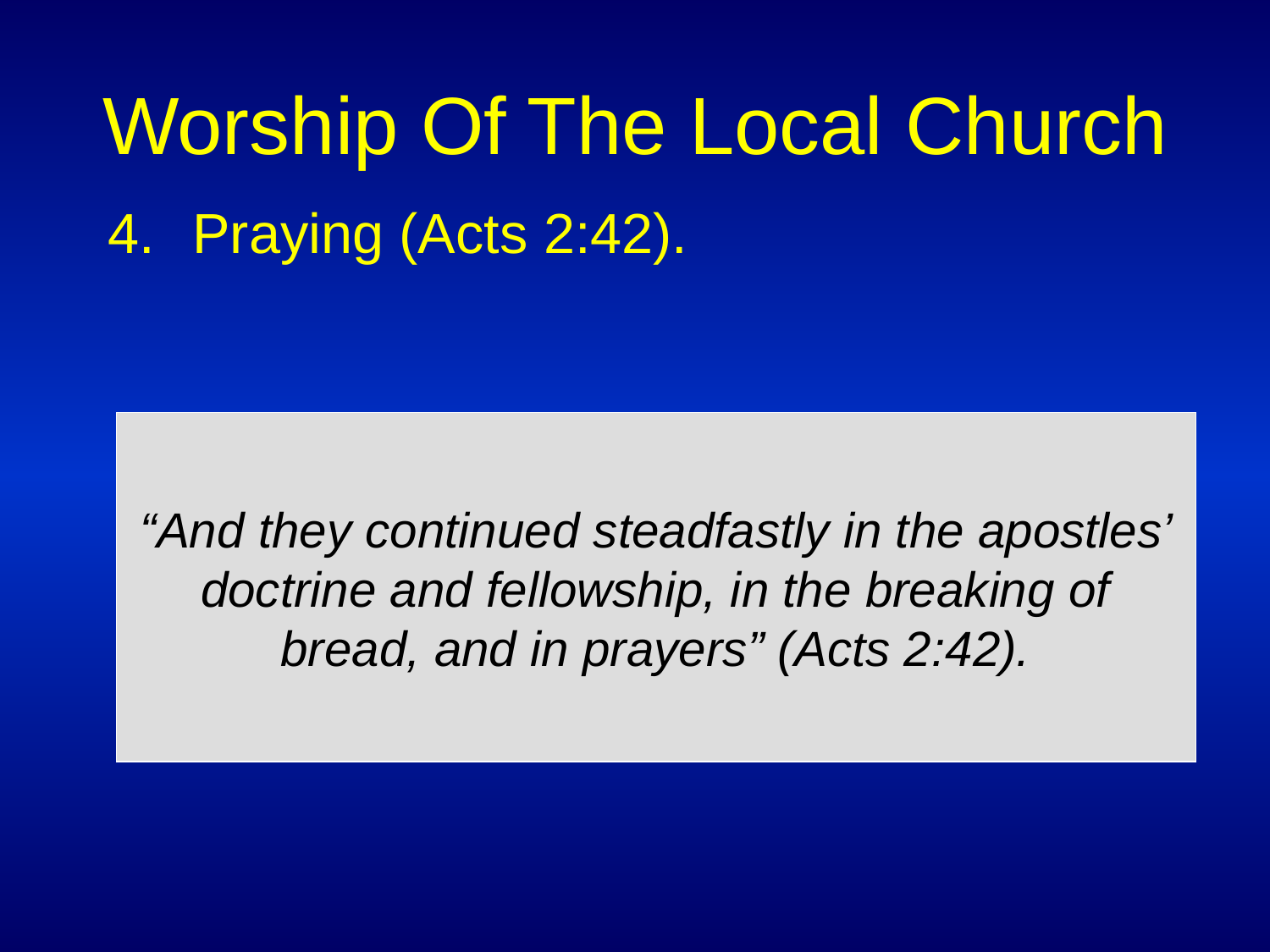

# Worship Of The Local Church
Praying (Acts 2:42).
“And they continued steadfastly in the apostles’ doctrine and fellowship, in the breaking of bread, and in prayers” (Acts 2:42).